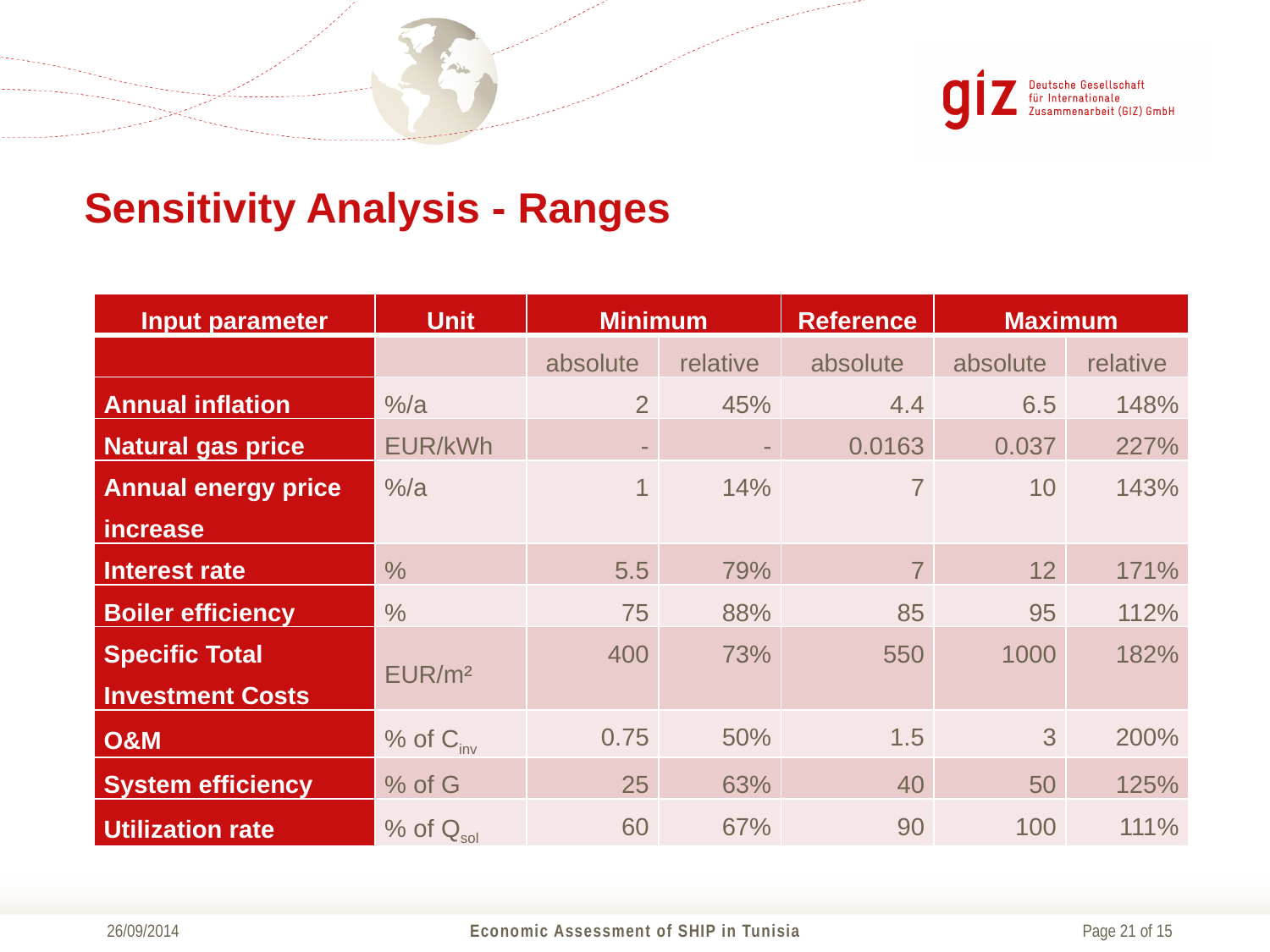

Sensitivity Analysis - Ranges
| Input parameter | Unit | Minimum |  | Reference | Maximum |  |
| --- | --- | --- | --- | --- | --- | --- |
|  |  | absolute | relative | absolute | absolute | relative |
| Annual inflation | %/a | 2 | 45% | 4.4 | 6.5 | 148% |
| Natural gas price | EUR/kWh | - | - | 0.0163 | 0.037 | 227% |
| Annual energy price increase | %/a | 1 | 14% | 7 | 10 | 143% |
| Interest rate | % | 5.5 | 79% | 7 | 12 | 171% |
| Boiler efficiency | % | 75 | 88% | 85 | 95 | 112% |
| Specific Total Investment Costs | EUR/m² | 400 | 73% | 550 | 1000 | 182% |
| O&M | % of Cinv | 0.75 | 50% | 1.5 | 3 | 200% |
| System efficiency | % of G | 25 | 63% | 40 | 50 | 125% |
| Utilization rate | % of Qsol | 60 | 67% | 90 | 100 | 111% |
26/09/2014
Economic Assessment of SHIP in Tunisia